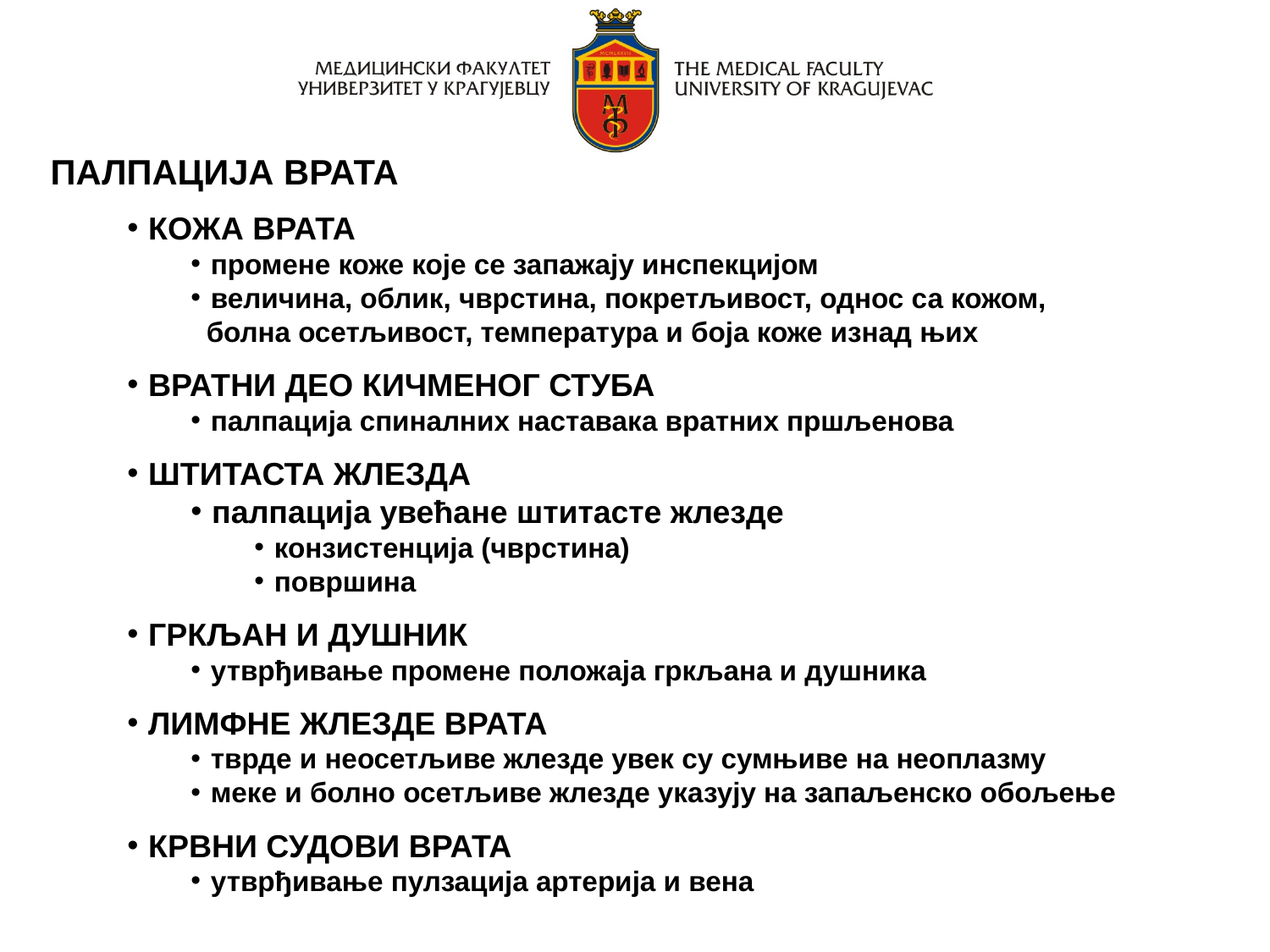

ПАЛПАЦИЈА ВРАТА

 КОЖА ВРАТА
 промене коже које се запажају инспекцијом
 величина, облик, чврстина, покретљивост, однос са кожом,
  болна осетљивост, температура и боја коже изнад њих

 ВРАТНИ ДЕО КИЧМЕНОГ СТУБА
 палпација спиналних наставака вратних пршљенова

 ШТИТАСТА ЖЛЕЗДА
 палпација увећане штитасте жлезде
 конзистенција (чврстина)
 површина

 ГРКЉАН И ДУШНИК
 утврђивање промене положаја гркљана и душника

 ЛИМФНЕ ЖЛЕЗДЕ ВРАТА
 тврде и неосетљиве жлезде увек су сумњиве на неоплазму
 меке и болно осетљиве жлезде указују на запаљенско обољење

 КРВНИ СУДОВИ ВРАТА
 утврђивање пулзација артерија и вена